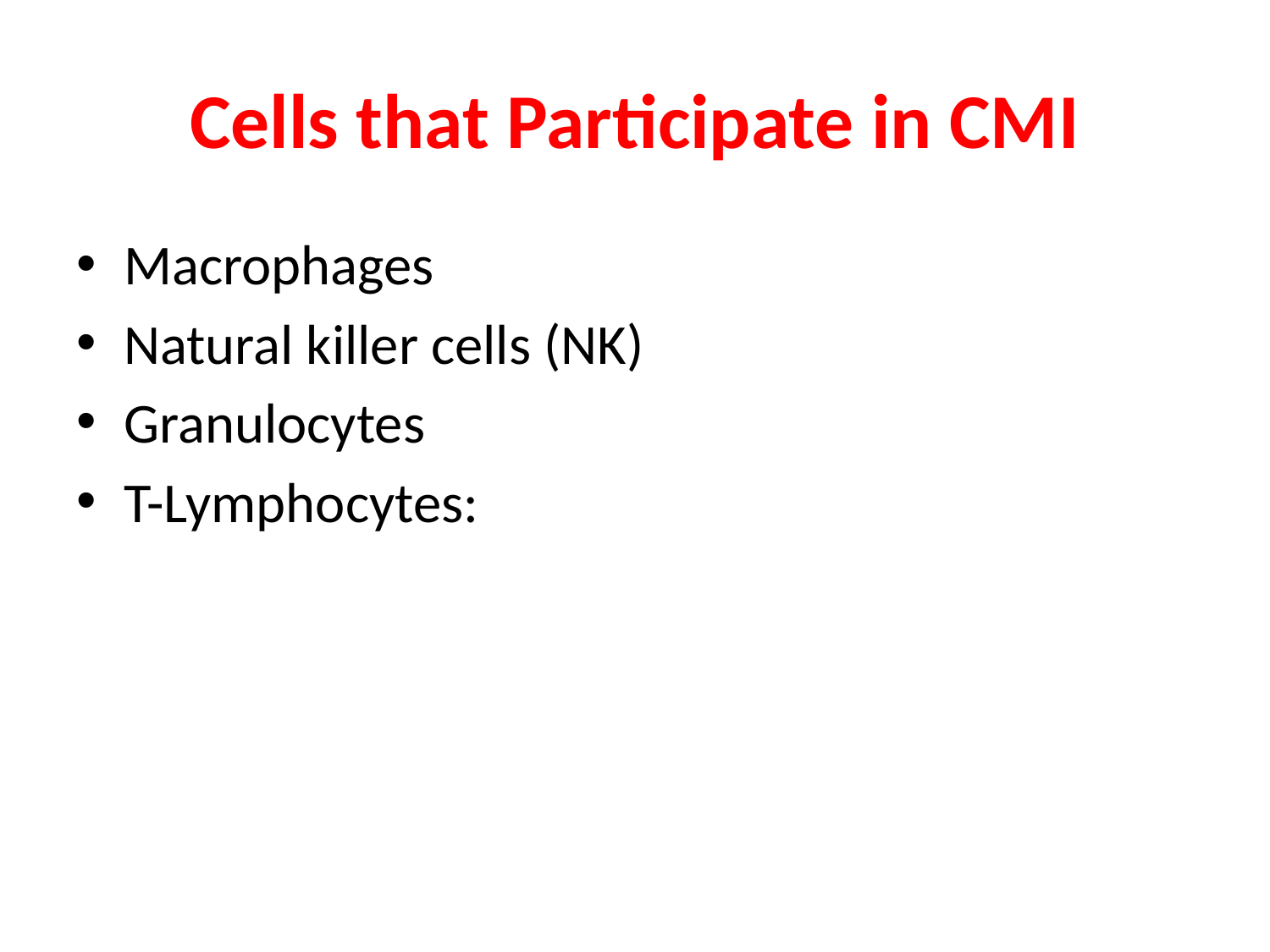

# Cells that Participate in CMI
Macrophages
Natural killer cells (NK)
Granulocytes
T-Lymphocytes: